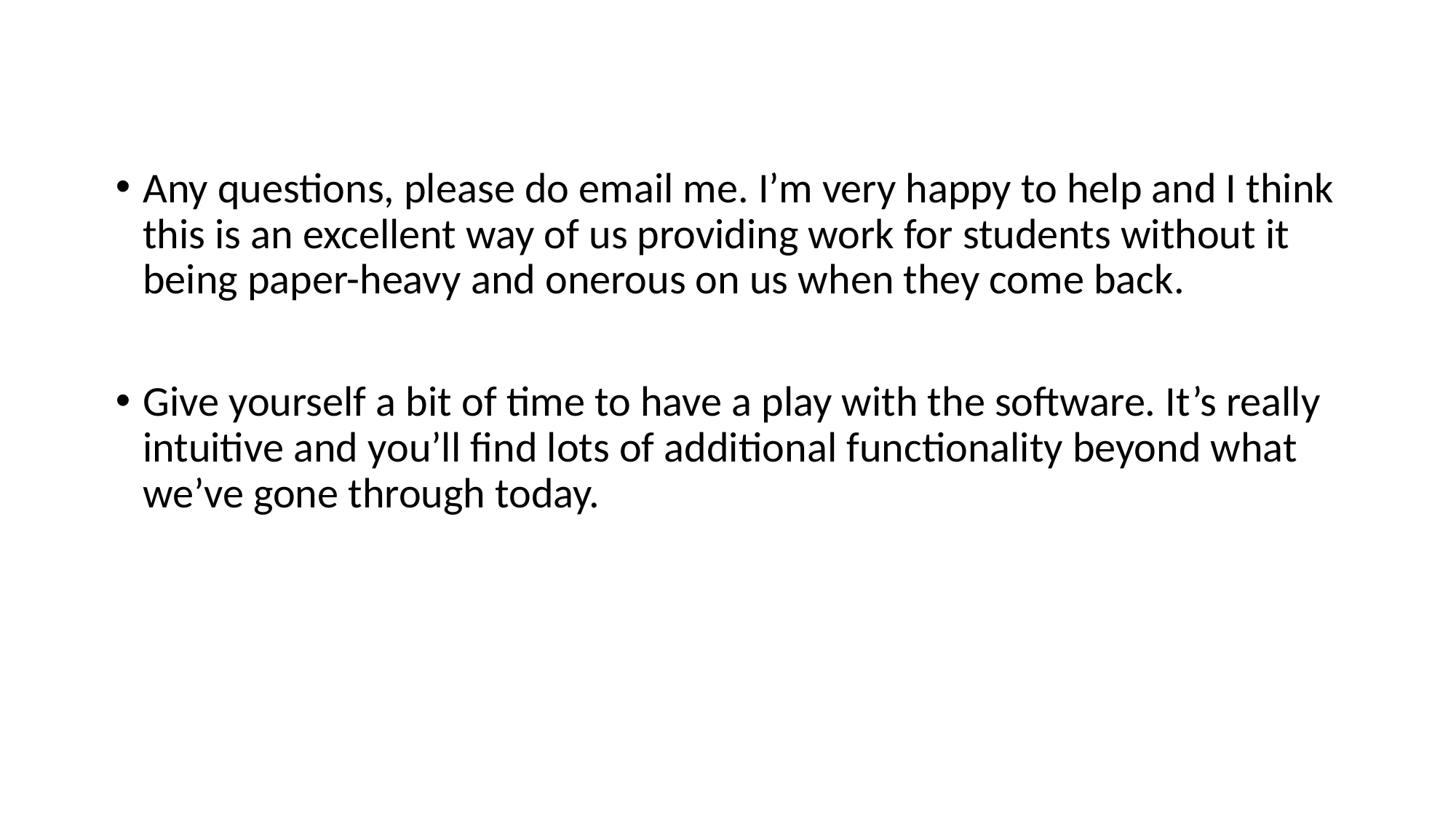

Any questions, please do email me. I’m very happy to help and I think this is an excellent way of us providing work for students without it being paper-heavy and onerous on us when they come back.

Give yourself a bit of time to have a play with the software. It’s really intuitive and you’ll find lots of additional functionality beyond what we’ve gone through today.